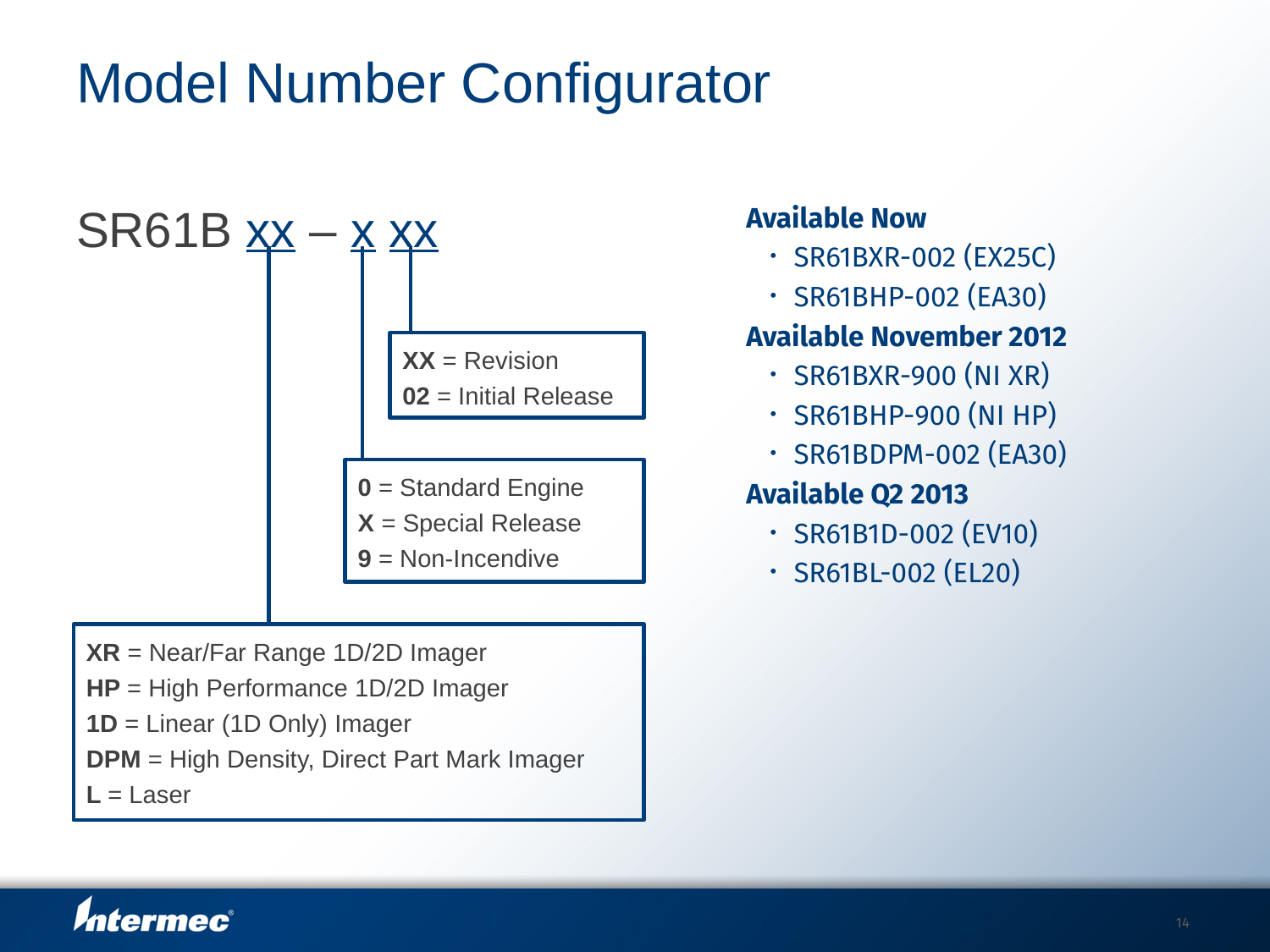

# Model Number Configurator
SR61B xx – x xx
Available Now
SR61BXR-002 (EX25C)
SR61BHP-002 (EA30)
Available November 2012
SR61BXR-900 (NI XR)
SR61BHP-900 (NI HP)
SR61BDPM-002 (EA30)
Available Q2 2013
SR61B1D-002 (EV10)
SR61BL-002 (EL20)
XX = Revision
02 = Initial Release
0 = Standard Engine
X = Special Release
9 = Non-Incendive
XR = Near/Far Range 1D/2D Imager
HP = High Performance 1D/2D Imager
1D = Linear (1D Only) Imager
DPM = High Density, Direct Part Mark Imager
L = Laser